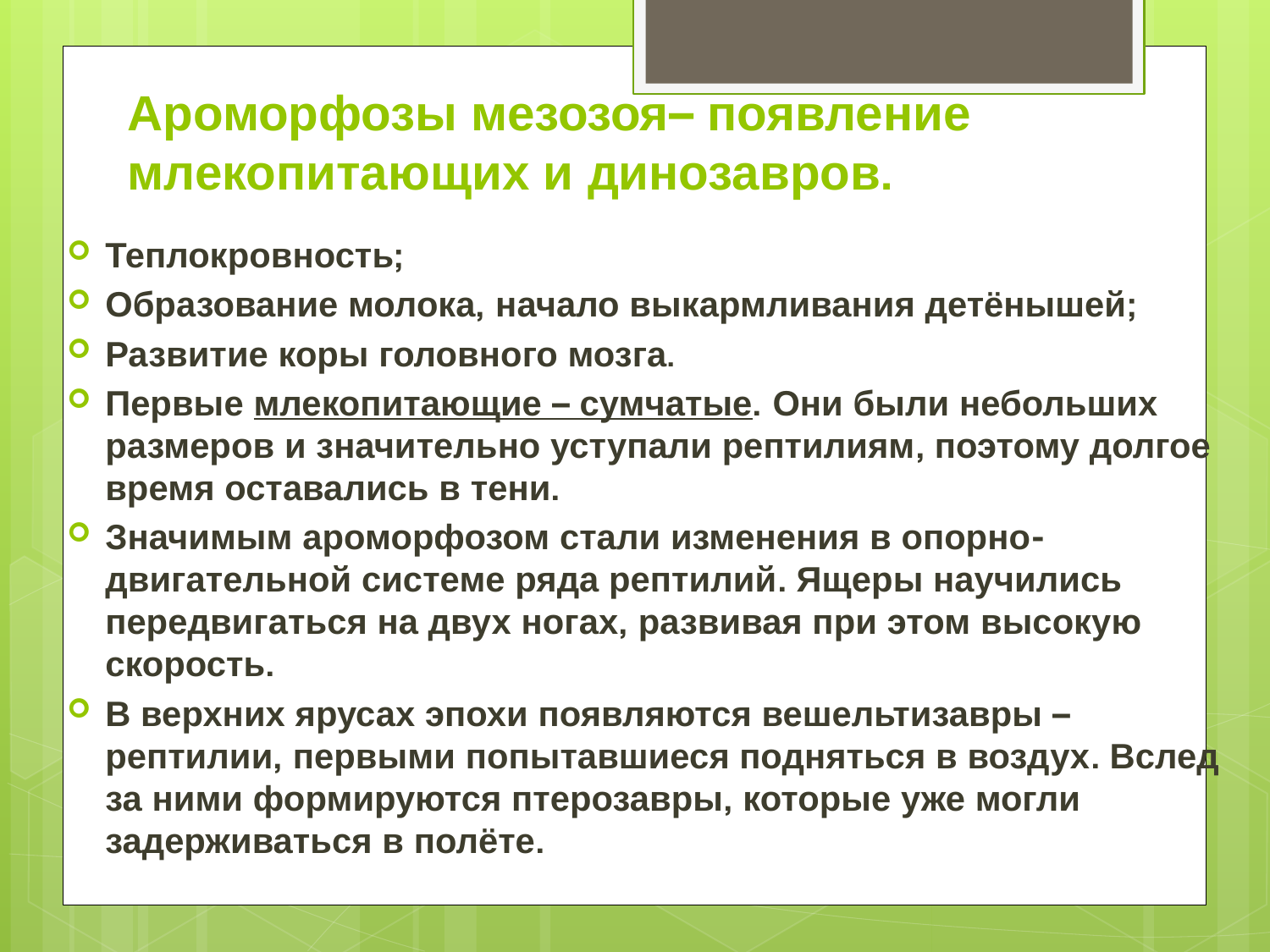

# Ароморфозы мезозоя– появление млекопитающих и динозавров.
Теплокровность;
Образование молока, начало выкармливания детёнышей;
Развитие коры головного мозга.
Первые млекопитающие – сумчатые. Они были небольших размеров и значительно уступали рептилиям, поэтому долгое время оставались в тени.
Значимым ароморфозом стали изменения в опорно-двигательной системе ряда рептилий. Ящеры научились передвигаться на двух ногах, развивая при этом высокую скорость.
В верхних ярусах эпохи появляются вешельтизавры – рептилии, первыми попытавшиеся подняться в воздух. Вслед за ними формируются птерозавры, которые уже могли задерживаться в полёте.